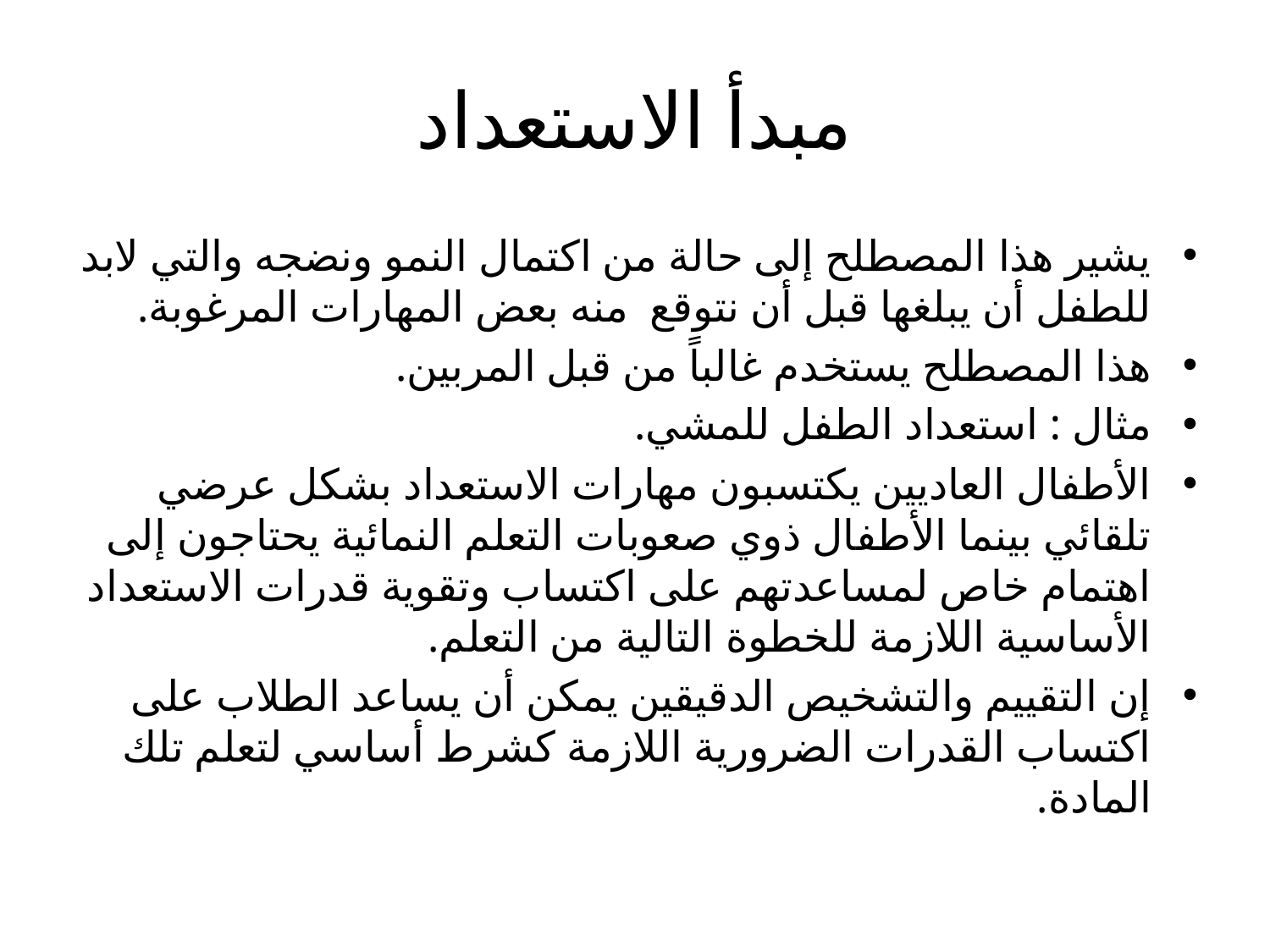

# مبدأ الاستعداد
يشير هذا المصطلح إلى حالة من اكتمال النمو ونضجه والتي لابد للطفل أن يبلغها قبل أن نتوقع  منه بعض المهارات المرغوبة.
هذا المصطلح يستخدم غالباً من قبل المربين.
مثال : استعداد الطفل للمشي.
الأطفال العاديين يكتسبون مهارات الاستعداد بشكل عرضي تلقائي بينما الأطفال ذوي صعوبات التعلم النمائية يحتاجون إلى اهتمام خاص لمساعدتهم على اكتساب وتقوية قدرات الاستعداد الأساسية اللازمة للخطوة التالية من التعلم.
إن التقييم والتشخيص الدقيقين يمكن أن يساعد الطلاب على اكتساب القدرات الضرورية اللازمة كشرط أساسي لتعلم تلك المادة.